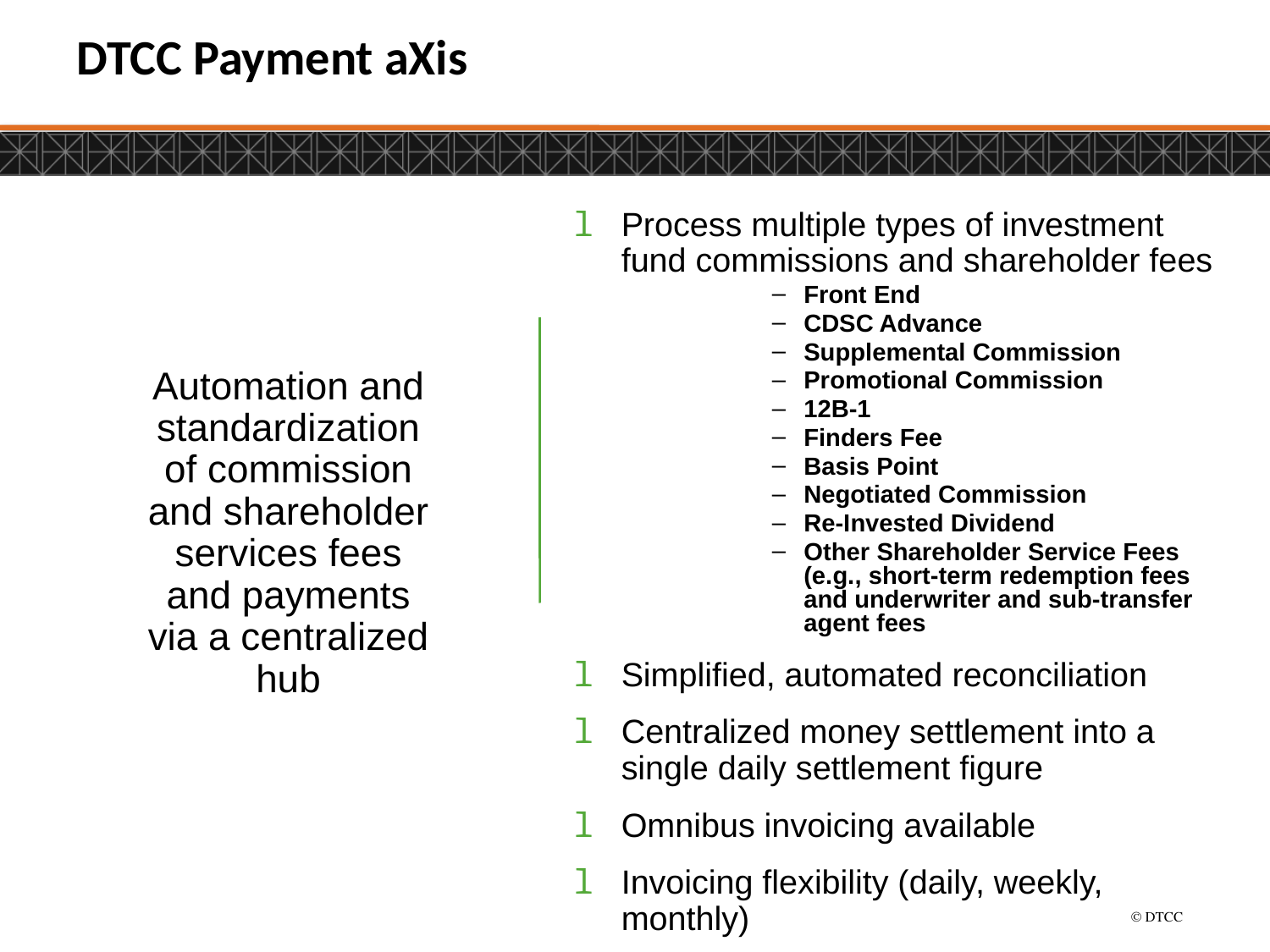

# DTCC Payment aXis
Process multiple types of investment fund commissions and shareholder fees
Front End
CDSC Advance
Supplemental Commission
Promotional Commission
12B-1
Finders Fee
Basis Point
Negotiated Commission
Re-Invested Dividend
Other Shareholder Service Fees (e.g., short-term redemption fees and underwriter and sub-transfer agent fees
Simplified, automated reconciliation
Centralized money settlement into a single daily settlement figure
Omnibus invoicing available
Invoicing flexibility (daily, weekly, monthly)

	Automation and standardization of commission and shareholder services fees and payments via a centralized hub